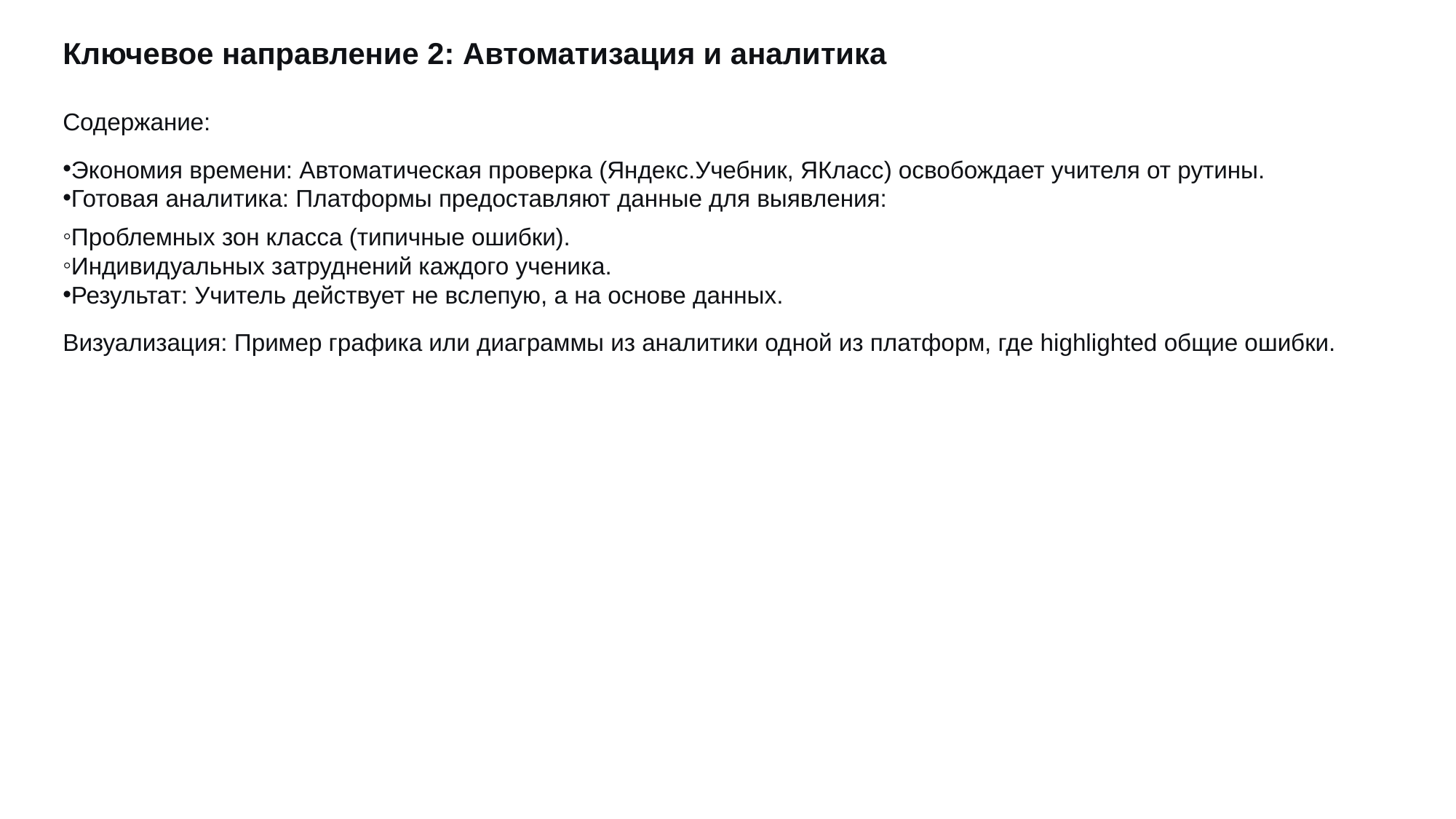

#
Ключевое направление 2: Автоматизация и аналитика
Содержание:
Экономия времени: Автоматическая проверка (Яндекс.Учебник, ЯКласс) освобождает учителя от рутины.
Готовая аналитика: Платформы предоставляют данные для выявления:
Проблемных зон класса (типичные ошибки).
Индивидуальных затруднений каждого ученика.
Результат: Учитель действует не вслепую, а на основе данных.
Визуализация: Пример графика или диаграммы из аналитики одной из платформ, где highlighted общие ошибки.